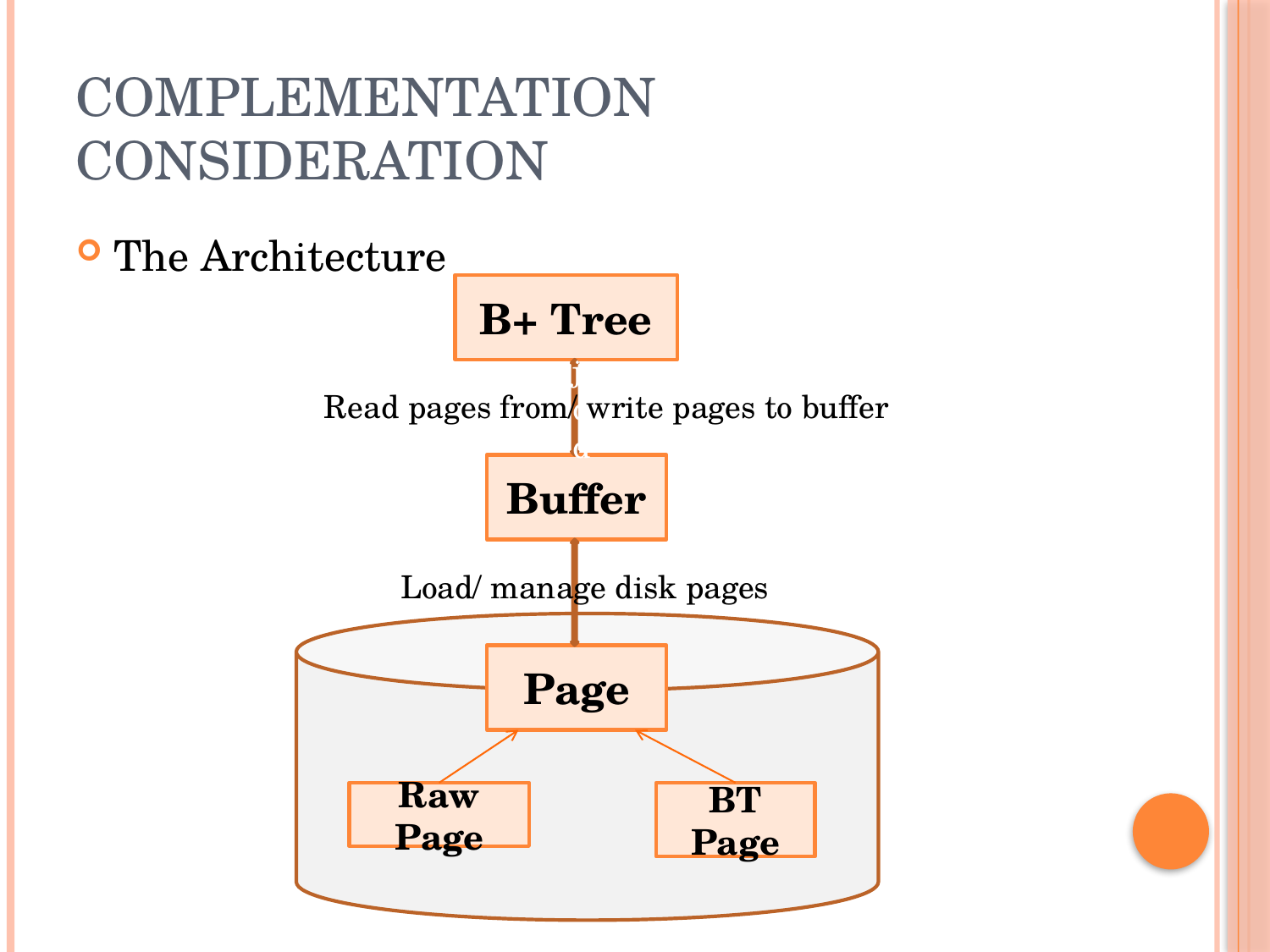

# Complementation Consideration
The Architecture

B+ Tree
jdd
Read pages from/ write pages to buffer
Buffer

Load/ manage disk pages

Page
Raw Page
BT Page